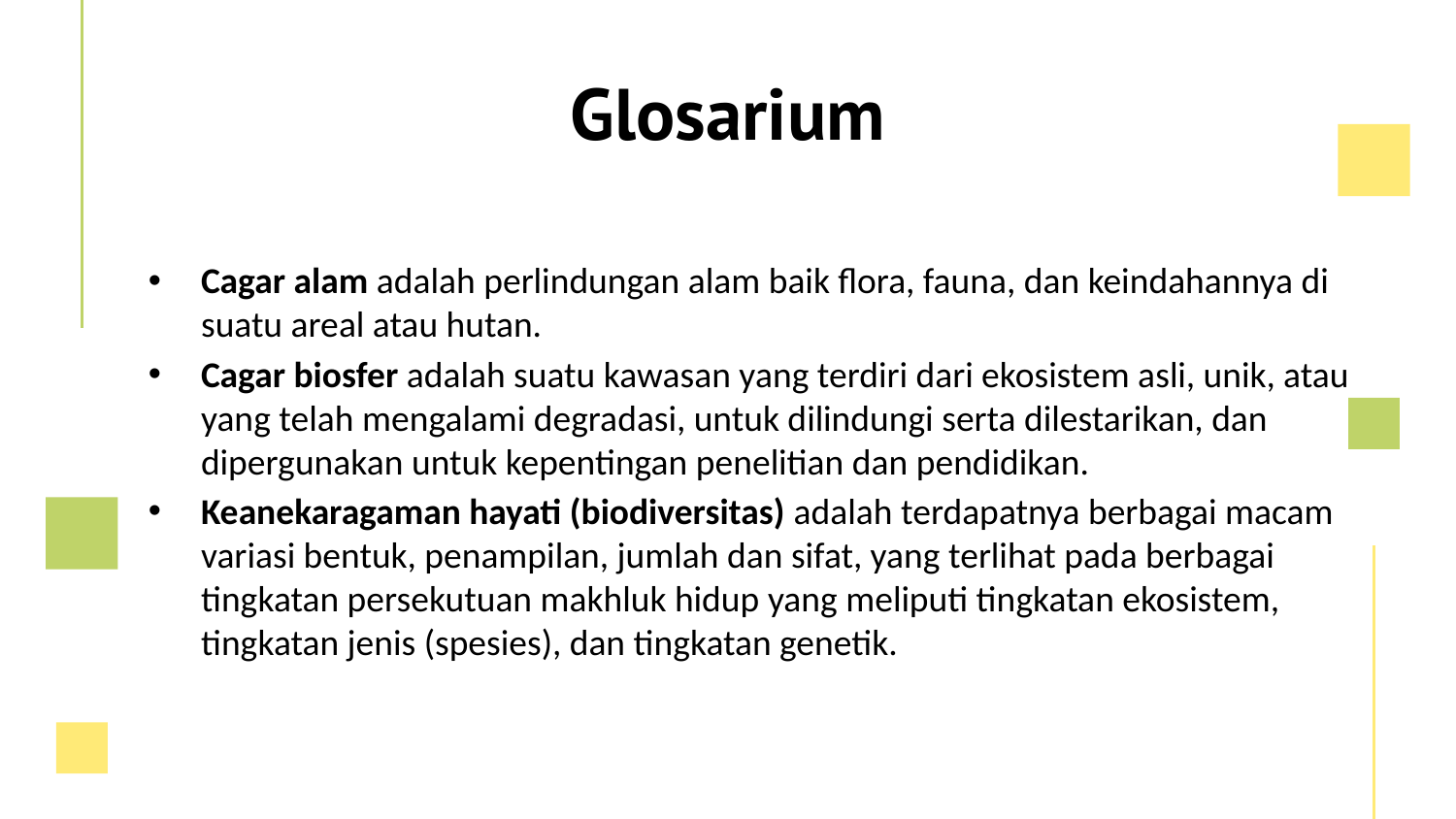

# Glosarium
Cagar alam adalah perlindungan alam baik flora, fauna, dan keindahannya di suatu areal atau hutan.
Cagar biosfer adalah suatu kawasan yang terdiri dari ekosistem asli, unik, atau yang telah mengalami degradasi, untuk dilindungi serta dilestarikan, dan dipergunakan untuk kepentingan penelitian dan pendidikan.
Keanekaragaman hayati (biodiversitas) adalah terdapatnya berbagai macam variasi bentuk, penampilan, jumlah dan sifat, yang terlihat pada berbagai tingkatan persekutuan makhluk hidup yang meliputi tingkatan ekosistem, tingkatan jenis (spesies), dan tingkatan genetik.